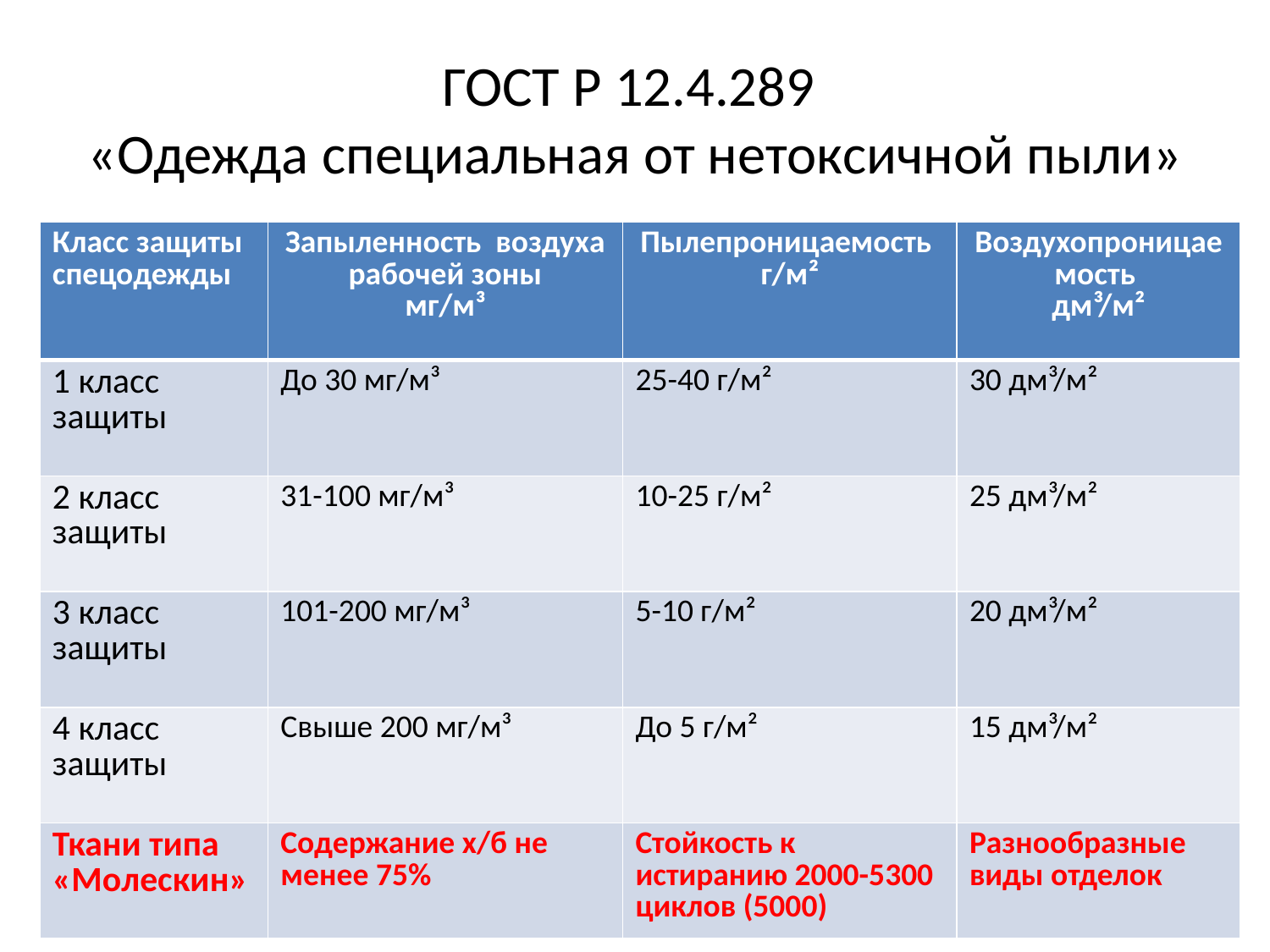

# ГОСТ Р 12.4.289 «Одежда специальная от нетоксичной пыли»
| Класс защиты спецодежды | Запыленность воздуха рабочей зоны мг/м³ | Пылепроницаемость г/м² | Воздухопроницаемость дм³/м² |
| --- | --- | --- | --- |
| 1 класс защиты | До 30 мг/м³ | 25-40 г/м² | 30 дм³/м² |
| 2 класс защиты | 31-100 мг/м³ | 10-25 г/м² | 25 дм³/м² |
| 3 класс защиты | 101-200 мг/м³ | 5-10 г/м² | 20 дм³/м² |
| 4 класс защиты | Свыше 200 мг/м³ | До 5 г/м² | 15 дм³/м² |
| Ткани типа «Молескин» | Содержание х/б не менее 75% | Стойкость к истиранию 2000-5300 циклов (5000) | Разнообразные виды отделок |